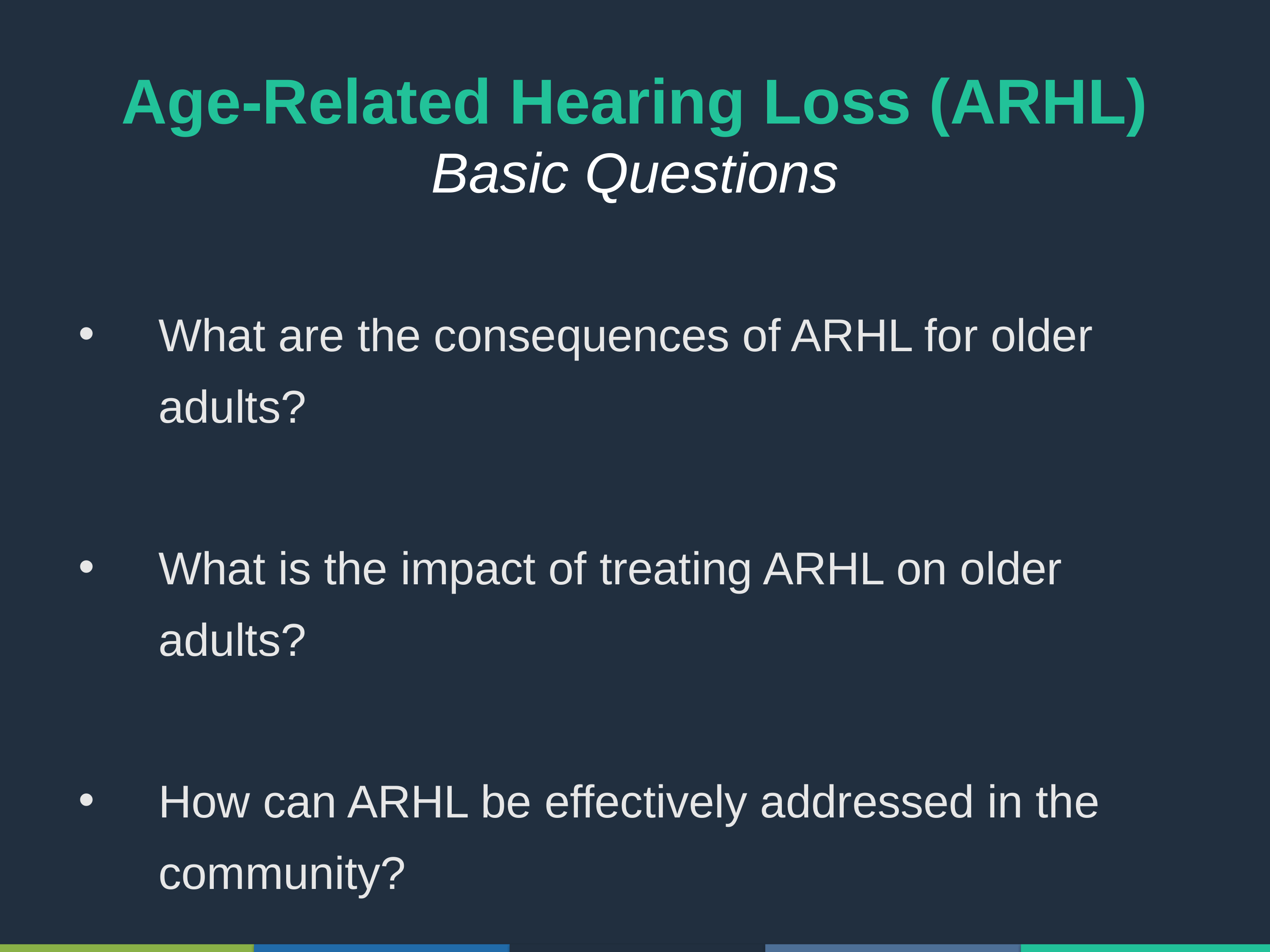

# Age-Related Hearing Loss (ARHL) Basic Questions
What are the consequences of ARHL for older adults?

What is the impact of treating ARHL on older adults?

How can ARHL be effectively addressed in the community?